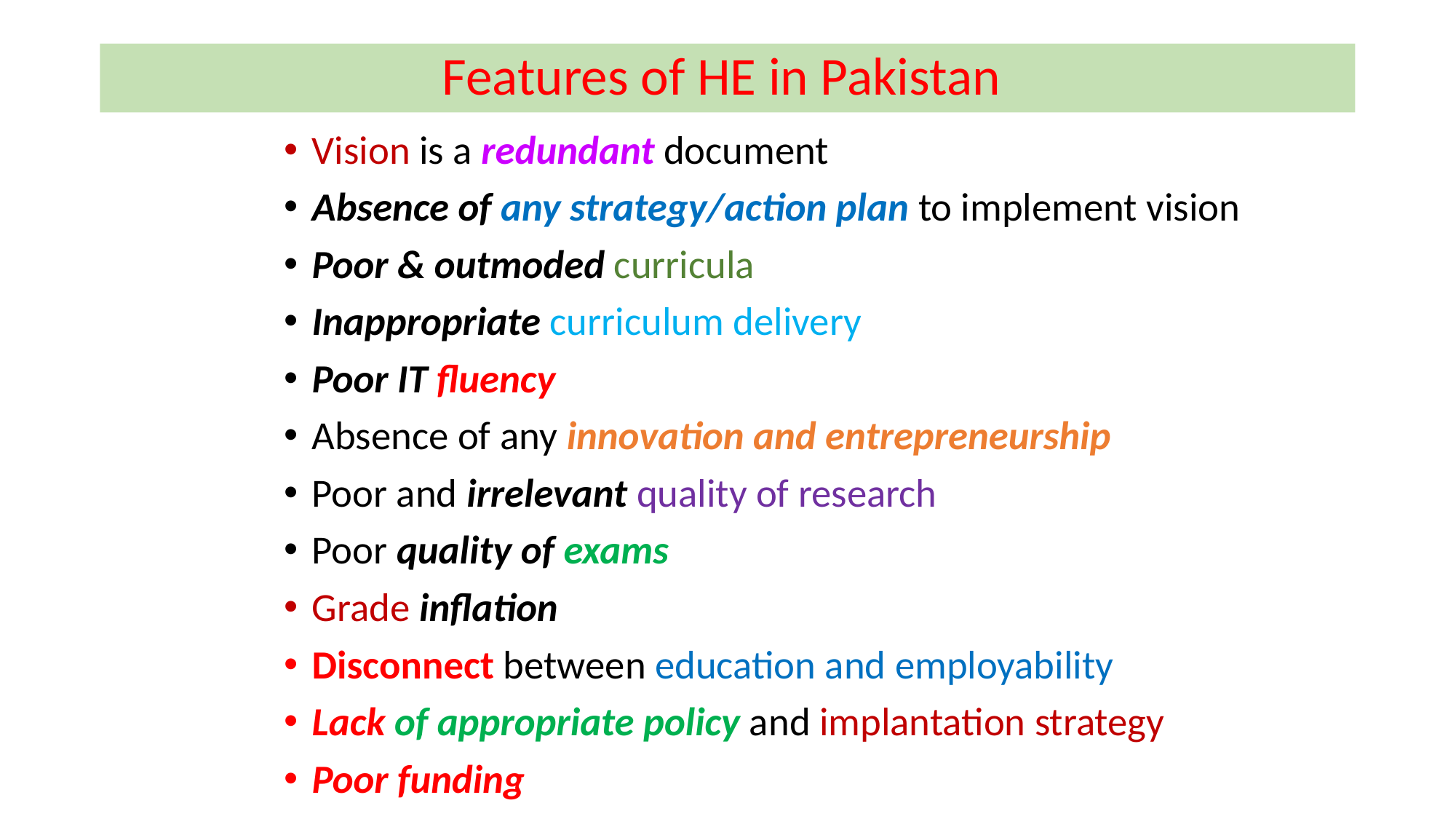

# Features of HE in Pakistan
Vision is a redundant document
Absence of any strategy/action plan to implement vision
Poor & outmoded curricula
Inappropriate curriculum delivery
Poor IT fluency
Absence of any innovation and entrepreneurship
Poor and irrelevant quality of research
Poor quality of exams
Grade inflation
Disconnect between education and employability
Lack of appropriate policy and implantation strategy
Poor funding